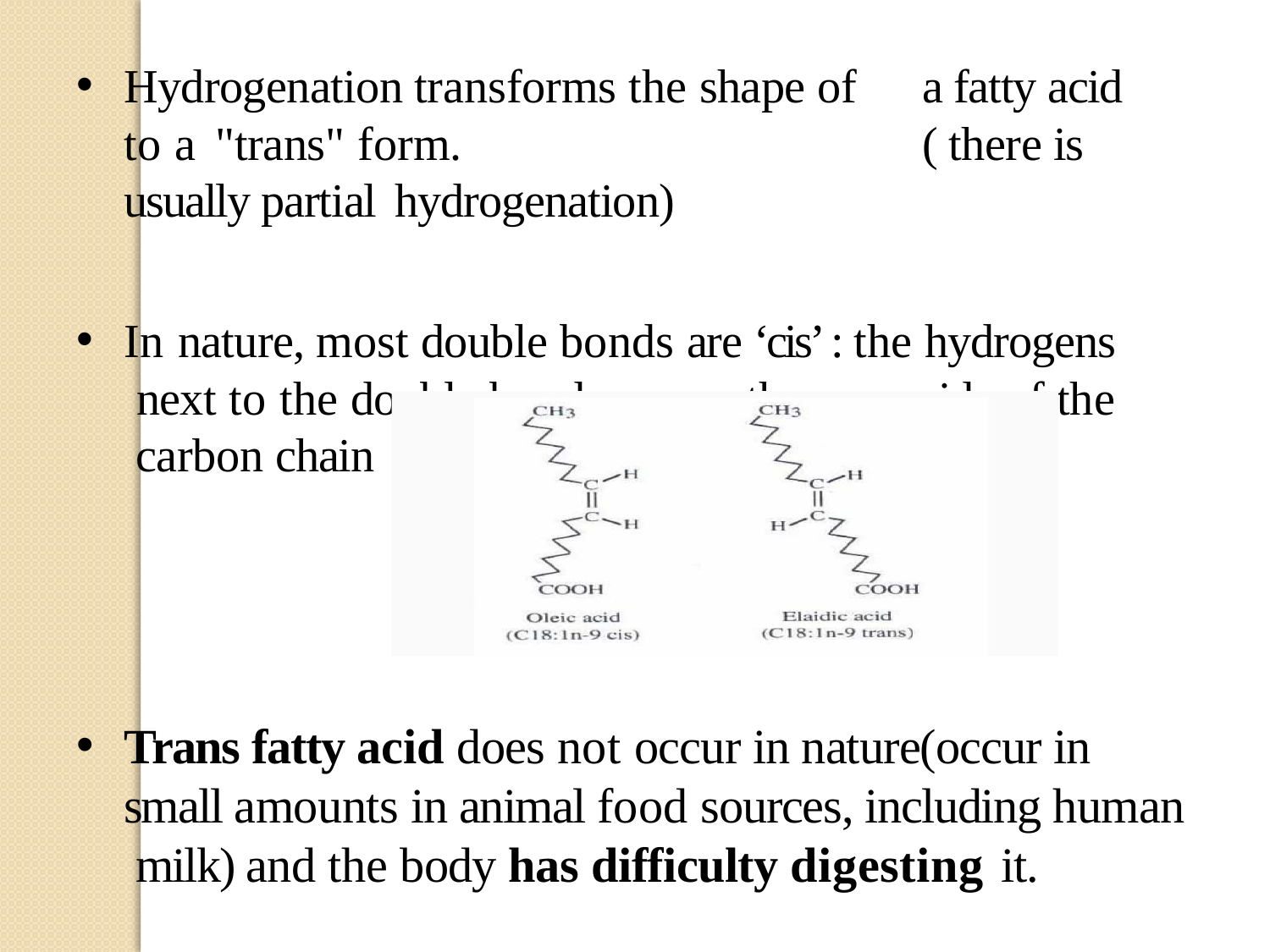

Hydrogenation transforms the shape of	a fatty acid to a  "trans" form.	( there is usually partial hydrogenation)

In nature, most double bonds are ‘cis’ : the hydrogens  next to the double bonds are on the same side of the  carbon chain

Trans fatty acid does not occur in nature(occur in  small amounts in animal food sources, including human  milk) and the body has difficulty digesting it.